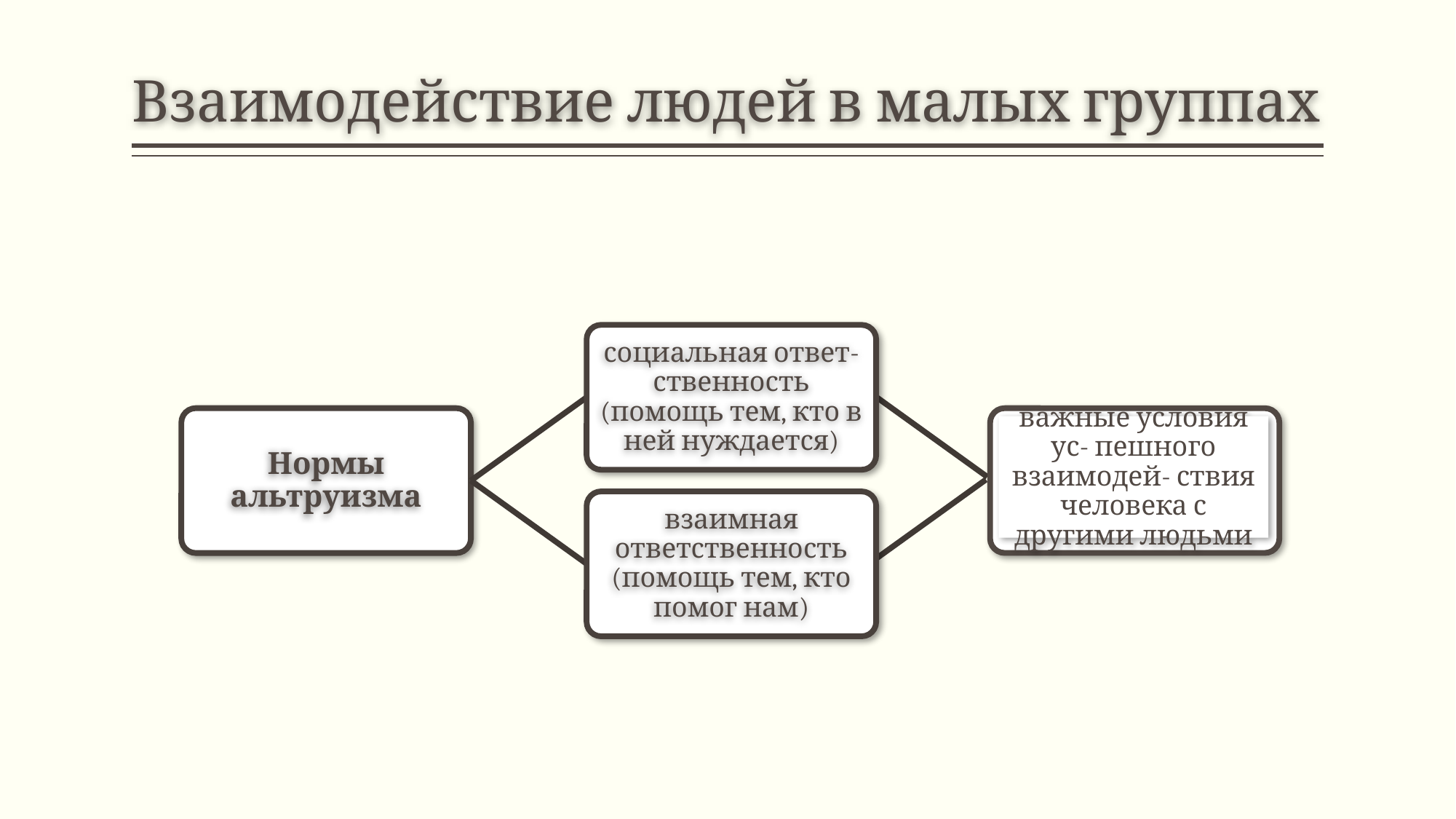

# Взаимодействие людей в малых группах

социальная ответ- ственность (помощь тем, кто в ней нуждается)

Нормы альтруизма

взаимная ответственность (помощь тем, кто помог нам)

важные условия ус- пешного взаимодей- ствия человека с другими людьми